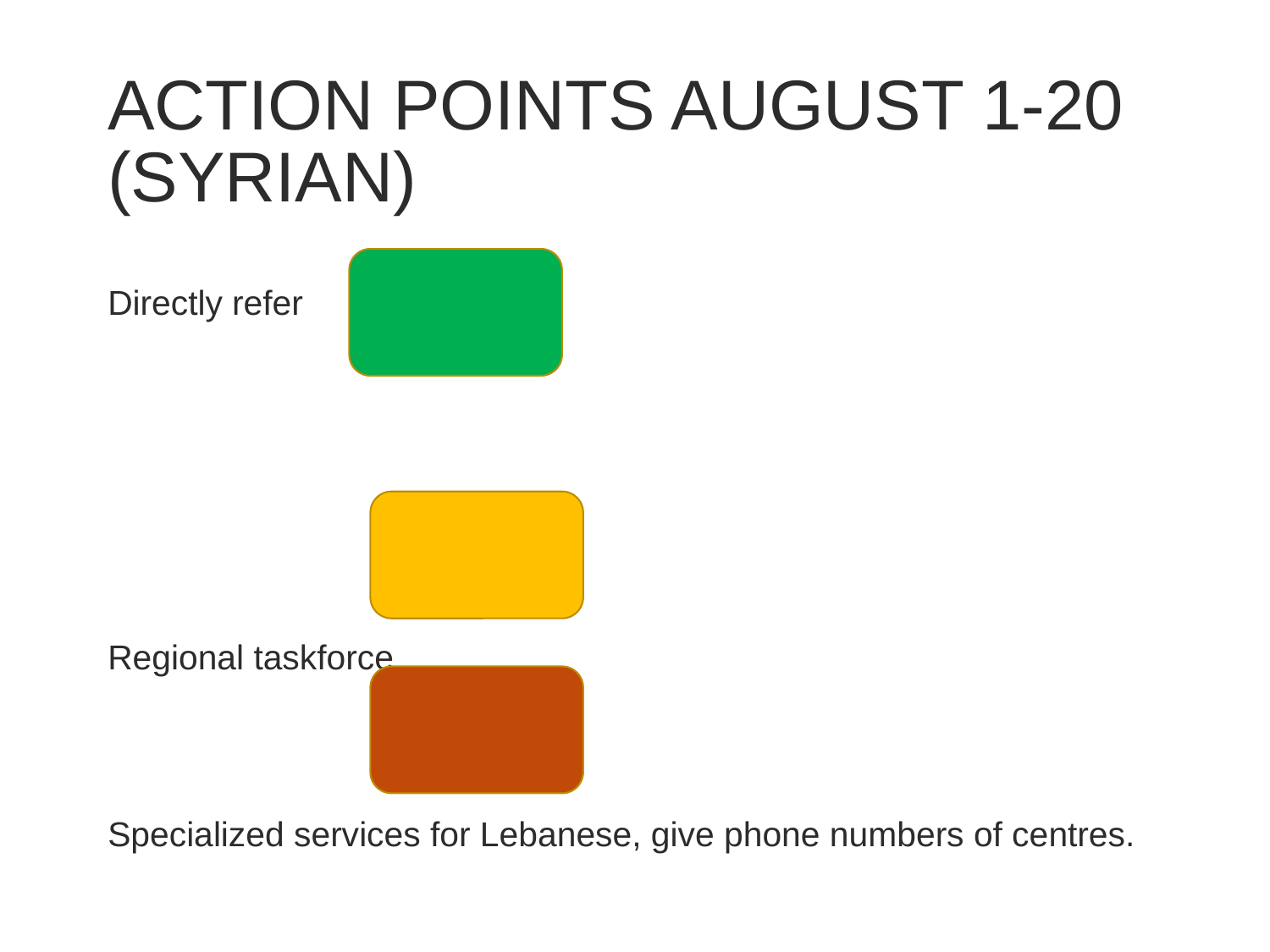

# Action points August 1-20 (Syrian)

Directly refer

Regional taskforce

Specialized services for Lebanese, give phone numbers of centres.